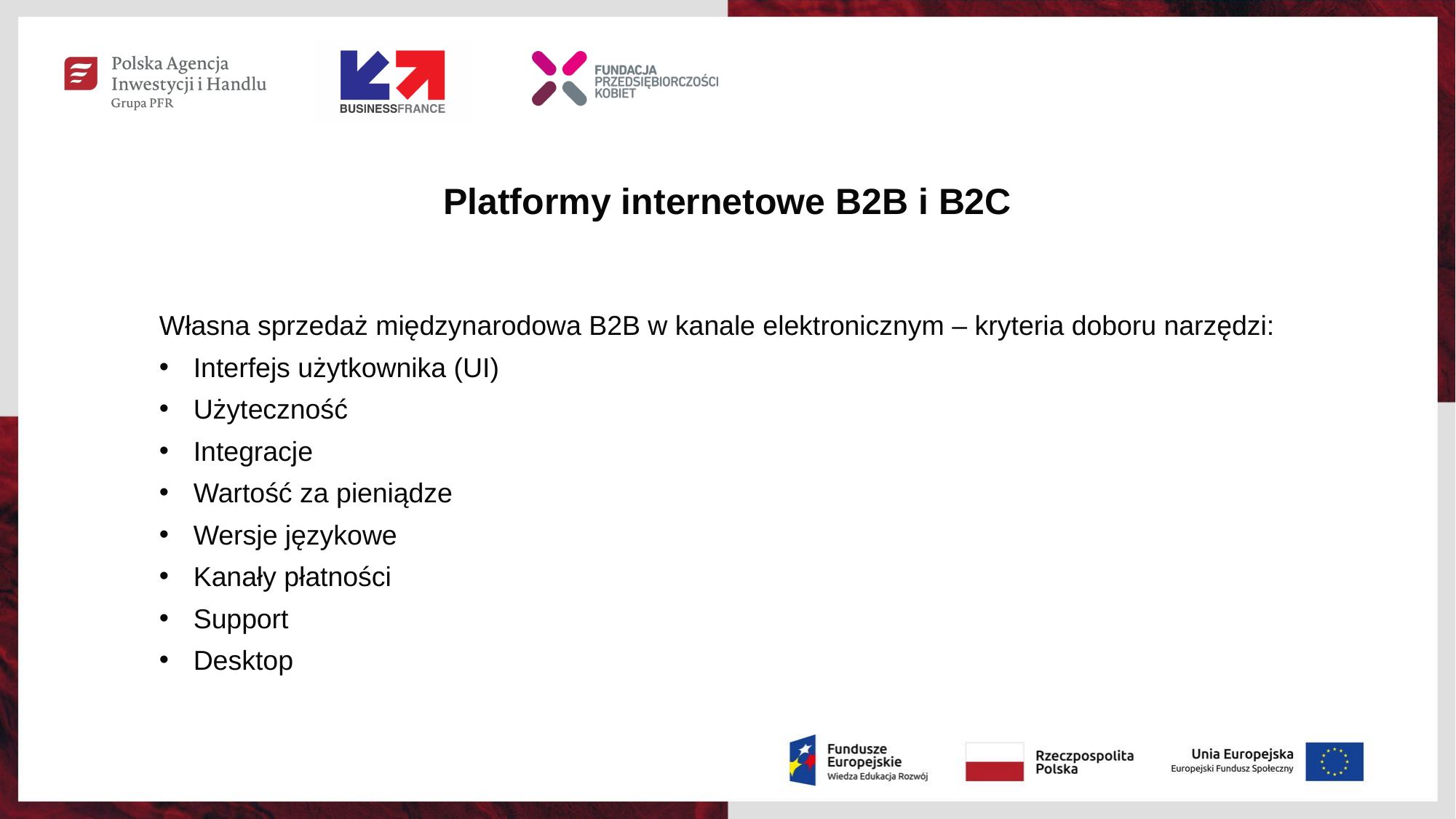

Platformy internetowe B2B i B2C
Własna sprzedaż międzynarodowa B2B w kanale elektronicznym – kryteria doboru narzędzi:
Interfejs użytkownika (UI)
Użyteczność
Integracje
Wartość za pieniądze
Wersje językowe
Kanały płatności
Support
Desktop